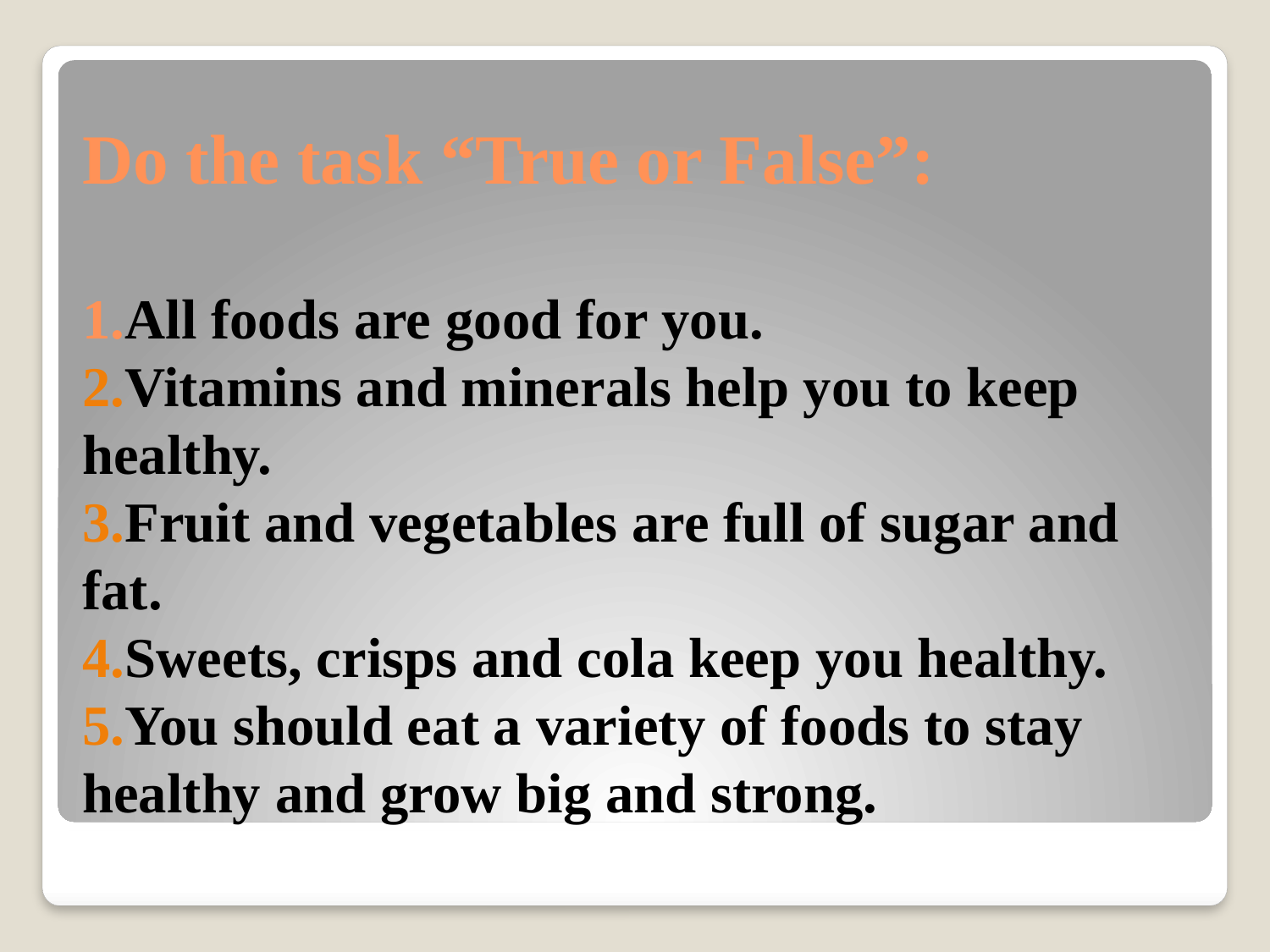

# Do the task “True or False”: 1.All foods are good for you. 2.Vitamins and minerals help you to keep healthy. 3.Fruit and vegetables are full of sugar and fat. 4.Sweets, crisps and cola keep you healthy. 5.You should eat a variety of foods to stay healthy and grow big and strong.